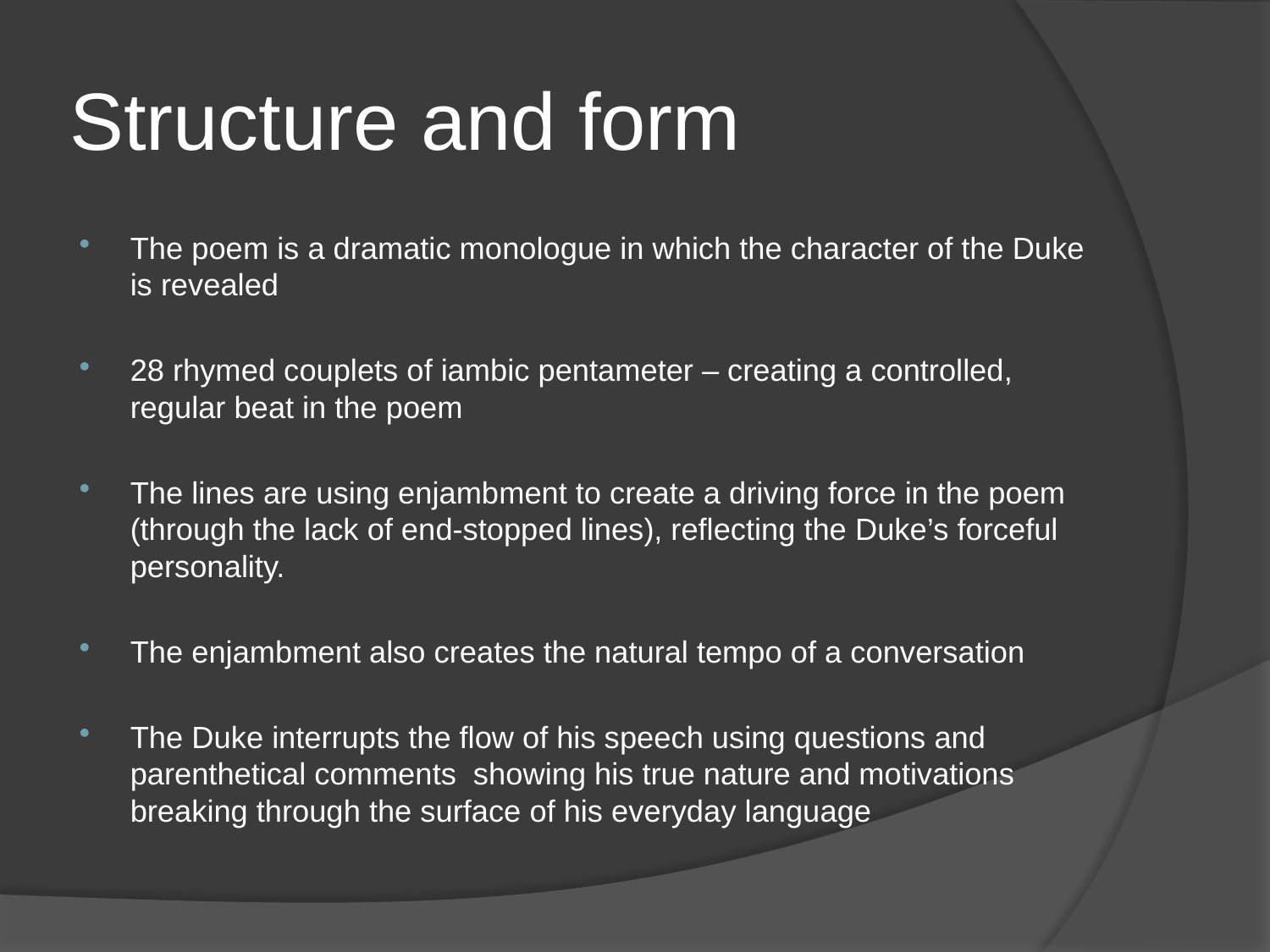

# Structure and form
The poem is a dramatic monologue in which the character of the Duke is revealed

28 rhymed couplets of iambic pentameter – creating a controlled, regular beat in the poem

The lines are using enjambment to create a driving force in the poem (through the lack of end-stopped lines), reflecting the Duke’s forceful personality.

The enjambment also creates the natural tempo of a conversation

The Duke interrupts the flow of his speech using questions and parenthetical comments  showing his true nature and motivations breaking through the surface of his everyday language